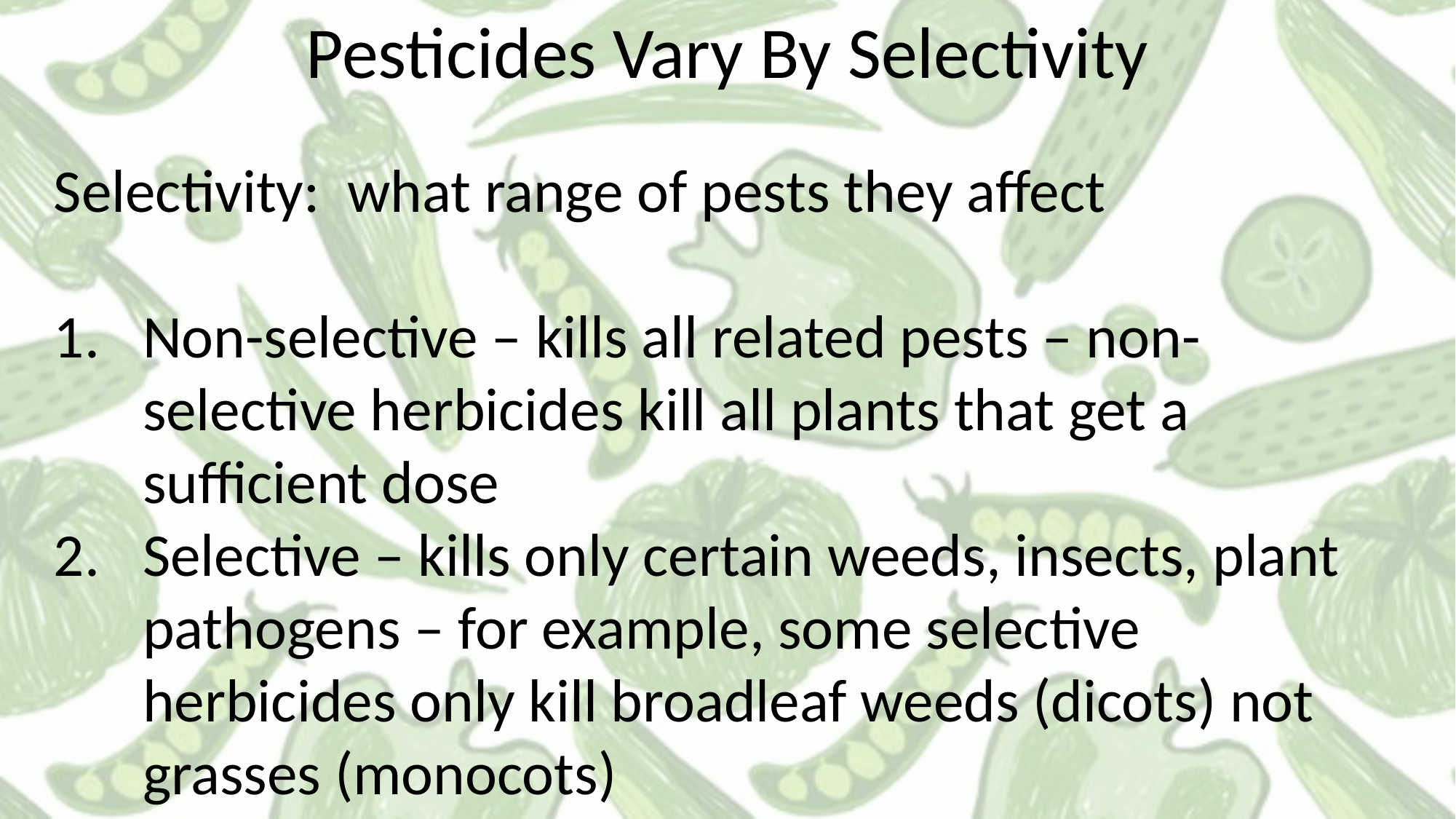

Pesticides Vary By Selectivity
Selectivity:  what range of pests they affect

Non-selective – kills all related pests – non-selective herbicides kill all plants that get a sufficient dose
Selective – kills only certain weeds, insects, plant pathogens – for example, some selective herbicides only kill broadleaf weeds (dicots) not grasses (monocots)